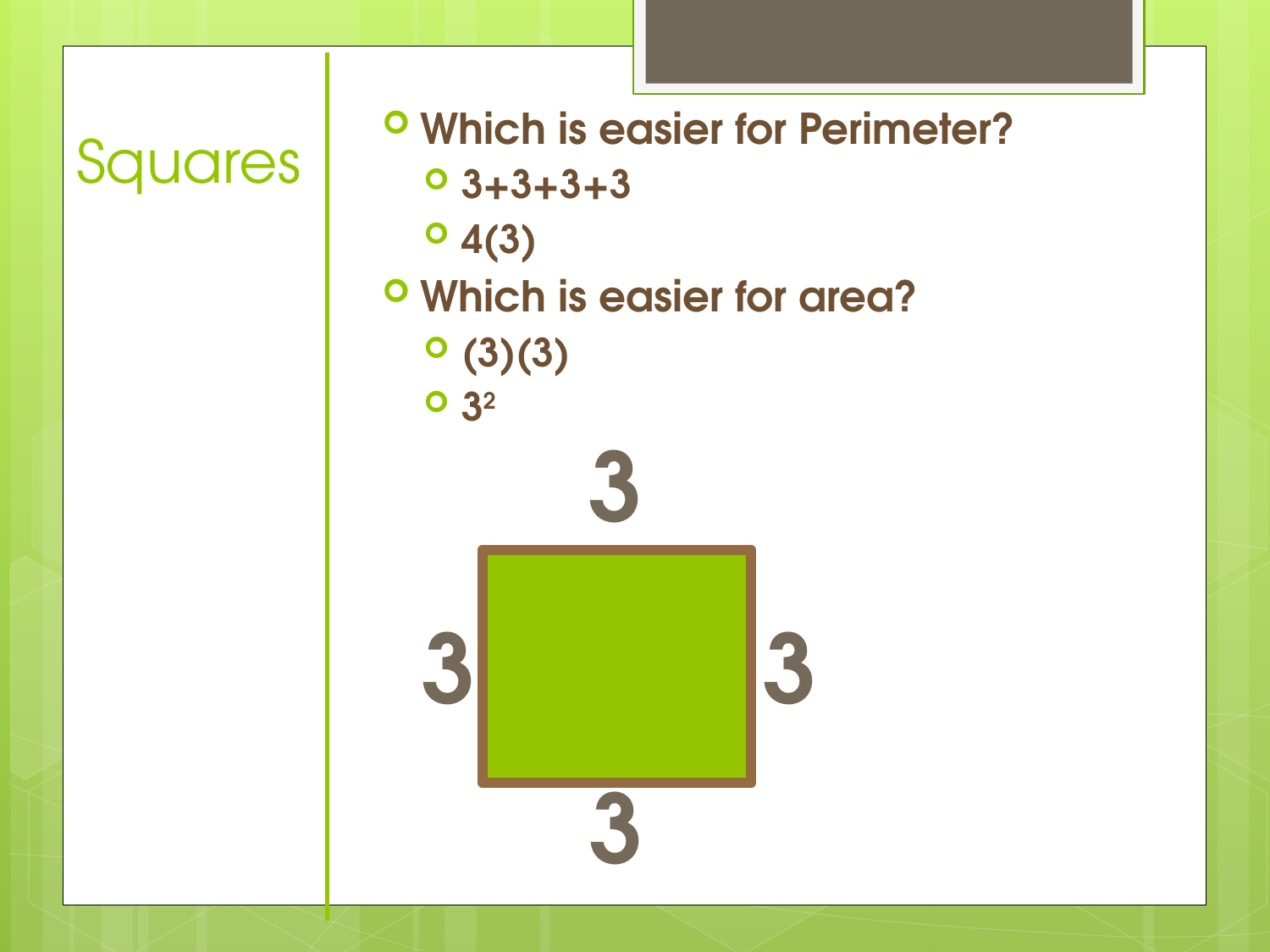

Which is easier for Perimeter?
3+3+3+3
4(3)
Which is easier for area?
(3)(3)
32
# Squares
3

3
3
3